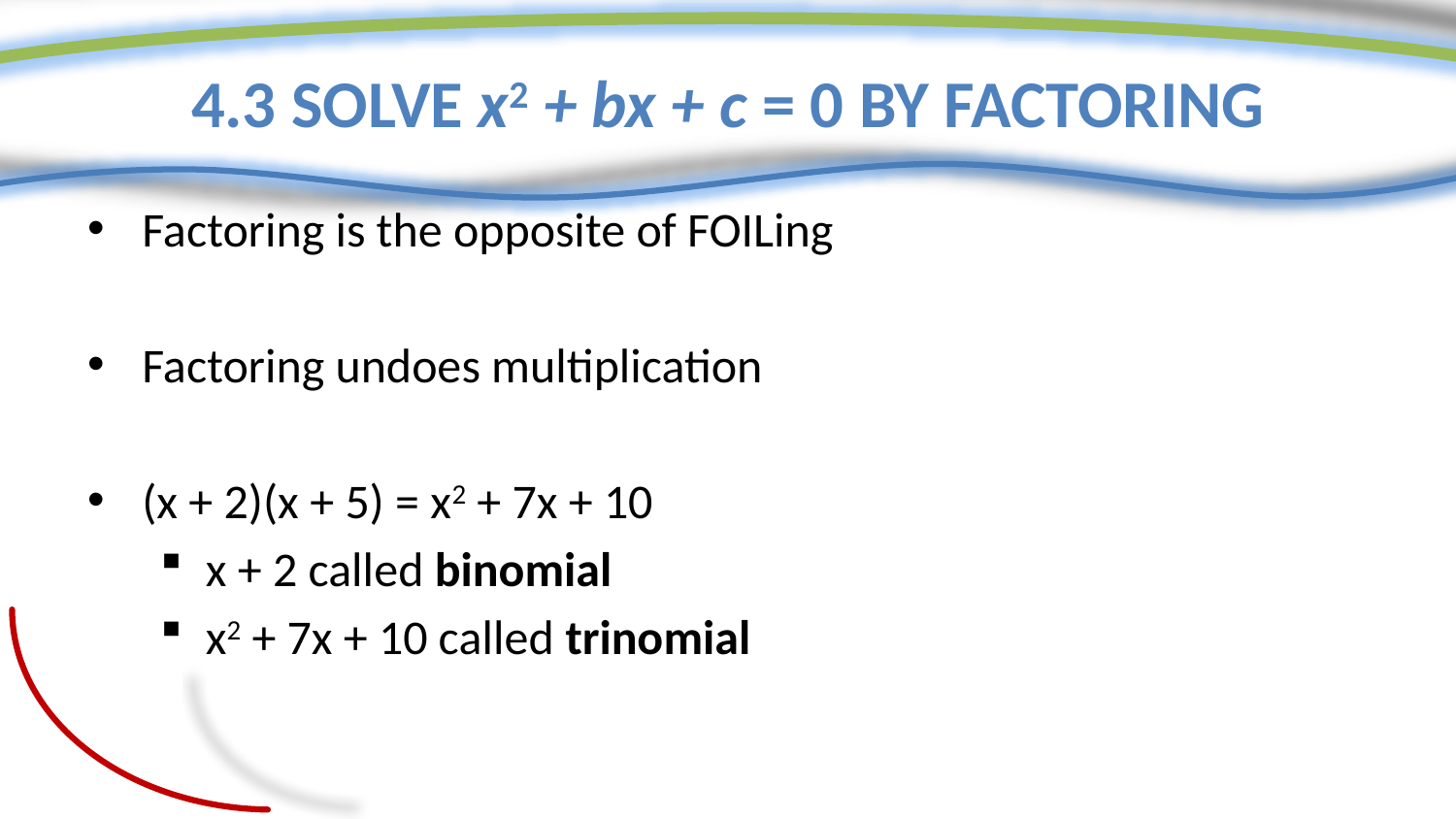

# 4.3 Solve x2 + bx + c = 0 by Factoring
Factoring is the opposite of FOILing

Factoring undoes multiplication

(x + 2)(x + 5) = x2 + 7x + 10
x + 2 called binomial
x2 + 7x + 10 called trinomial